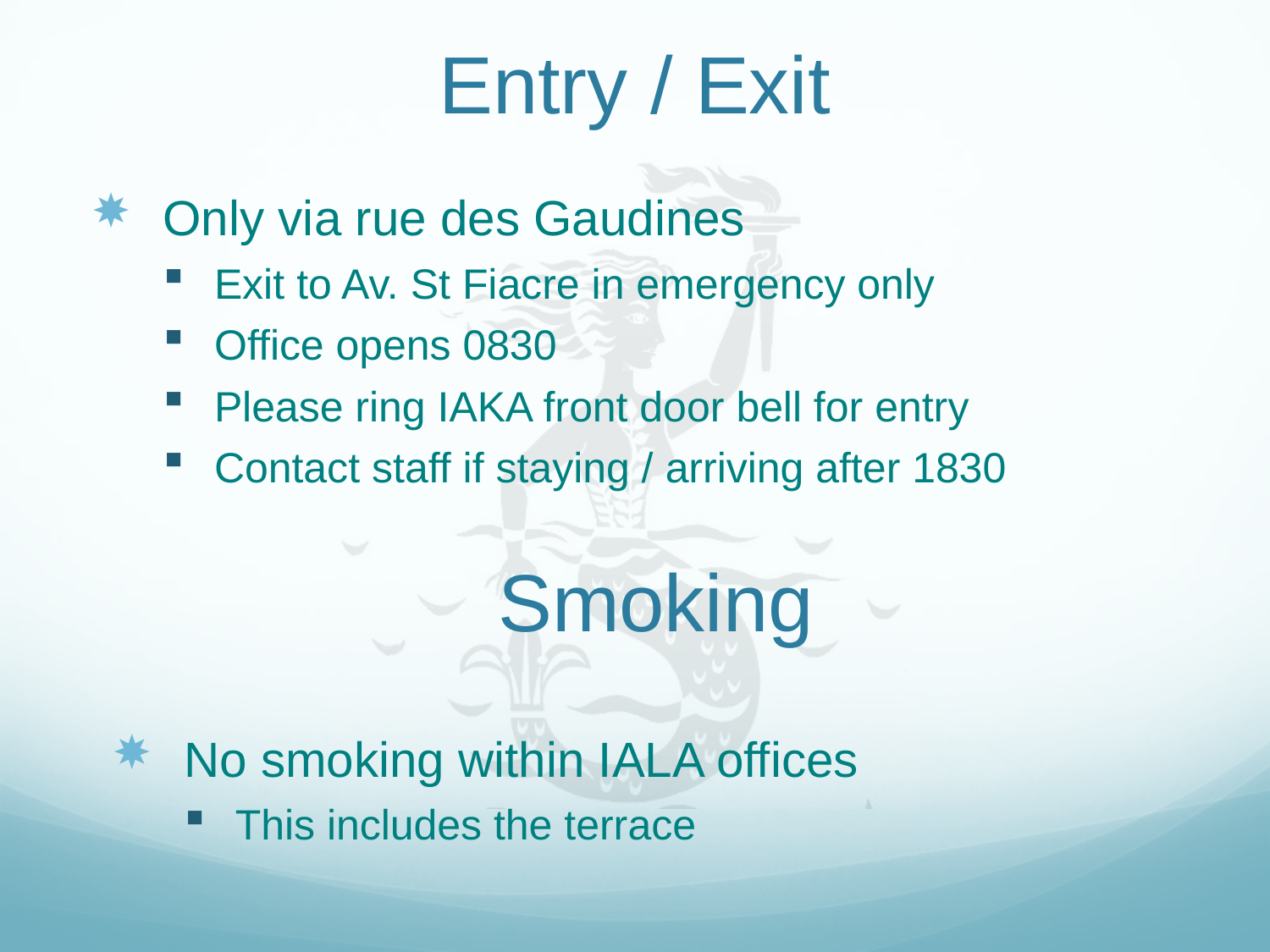

# Entry / Exit
Only via rue des Gaudines
Exit to Av. St Fiacre in emergency only
Office opens 0830
Please ring IAKA front door bell for entry
Contact staff if staying / arriving after 1830

Smoking
No smoking within IALA offices
This includes the terrace